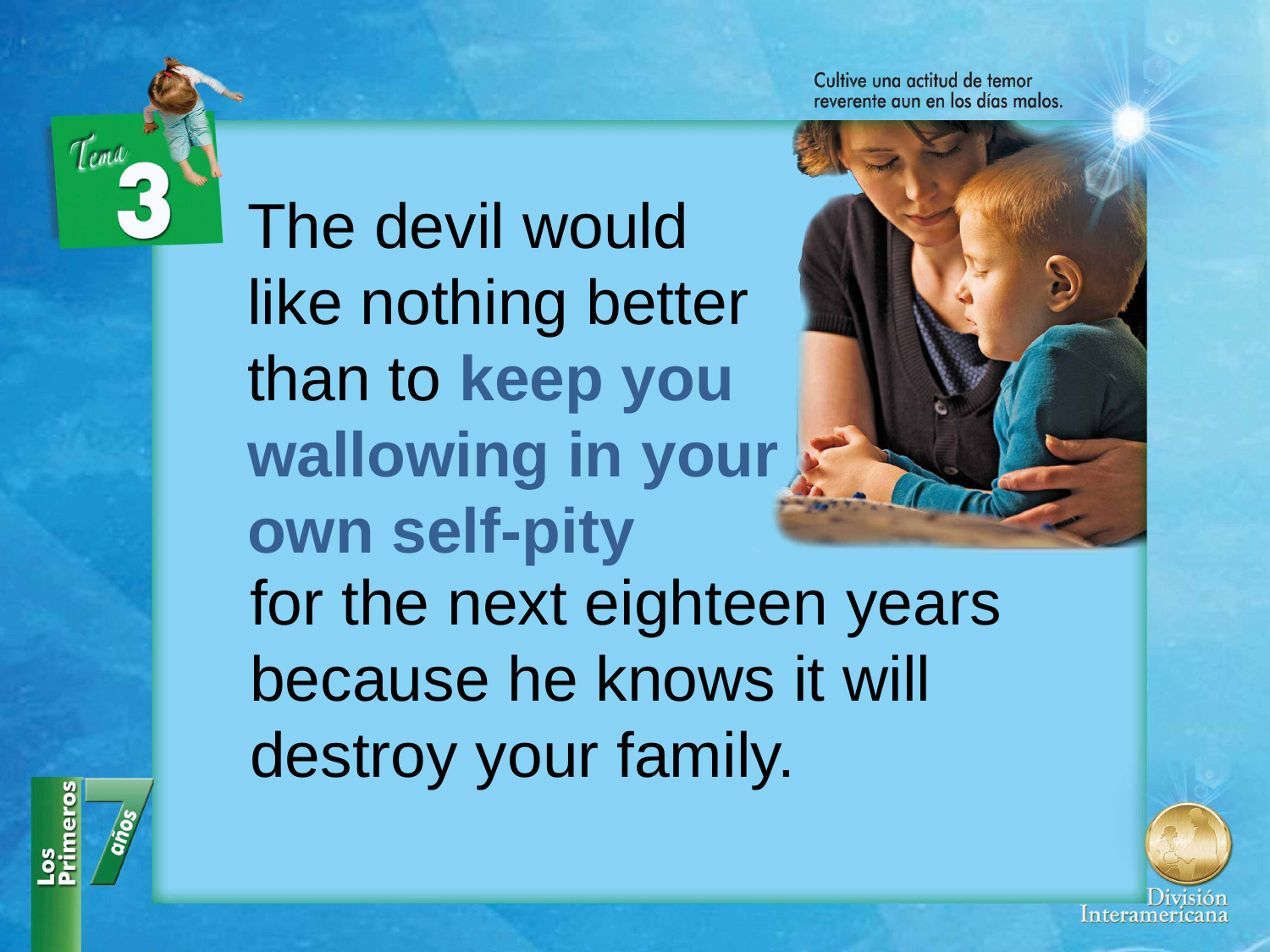

The devil would like nothing better than to keep you wallowing in your own self-pity
for the next eighteen years because he knows it will destroy your family.